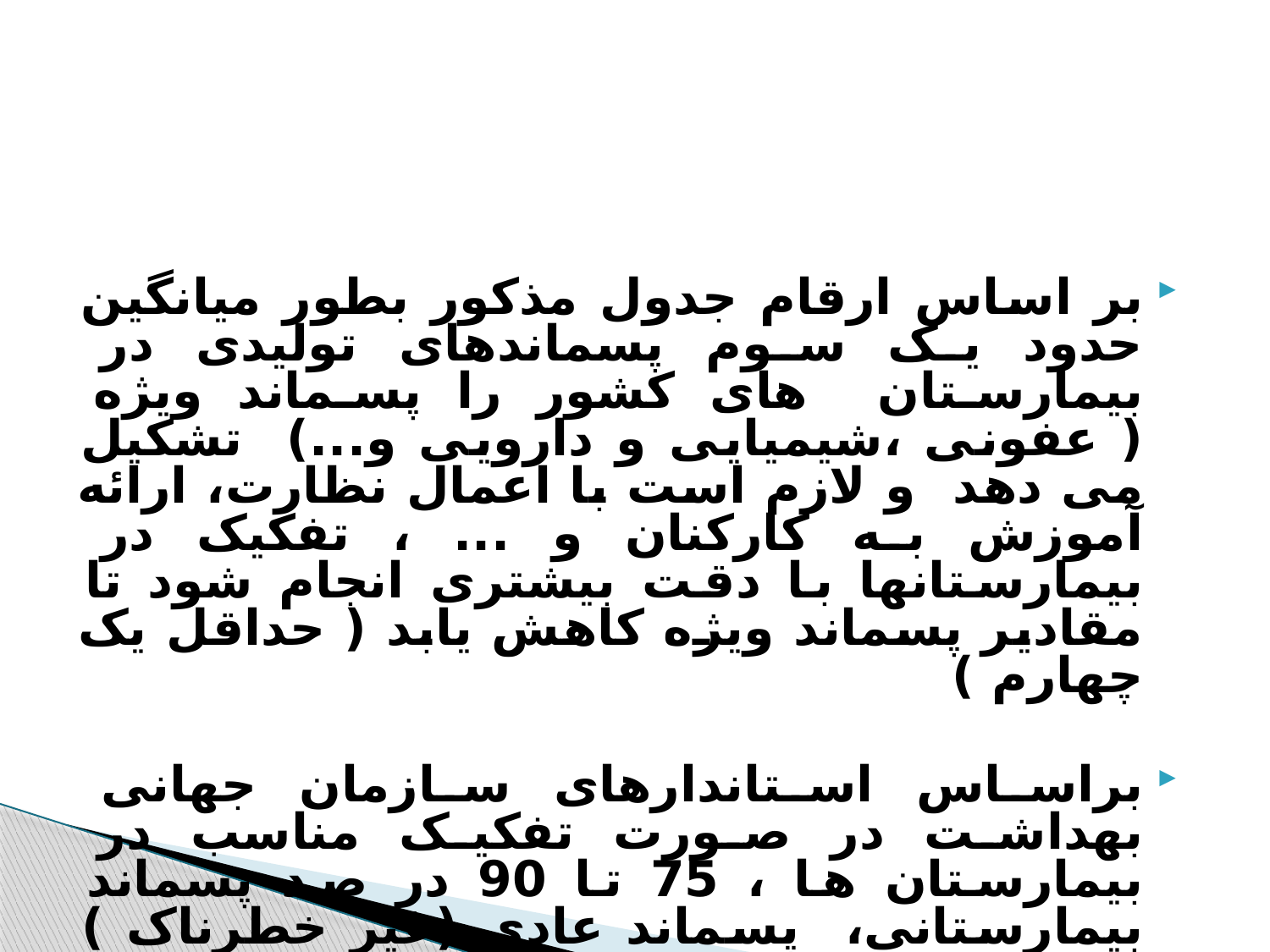

#

بر اساس ارقام جدول مذکور بطور میانگین حدود یک سوم پسماندهای تولیدی در بیمارستان  های کشور را پسماند ویژه ( عفونی ،شیمیایی و دارویی و...)  تشکیل می دهد  و لازم است با اعمال نظارت، ارائه آموزش به کارکنان و ... ، تفکیک در بیمارستانها با دقت بیشتری انجام شود تا مقادیر پسماند ویژه کاهش یابد ( حداقل یک چهارم )

براساس استاندارهای سازمان جهانی بهداشت در صورت تفکیک مناسب در بیمارستان ها ، 75 تا 90 در صد پسماند بیمارستانی،  پسماند عادی (غیر خطرناک ) است .